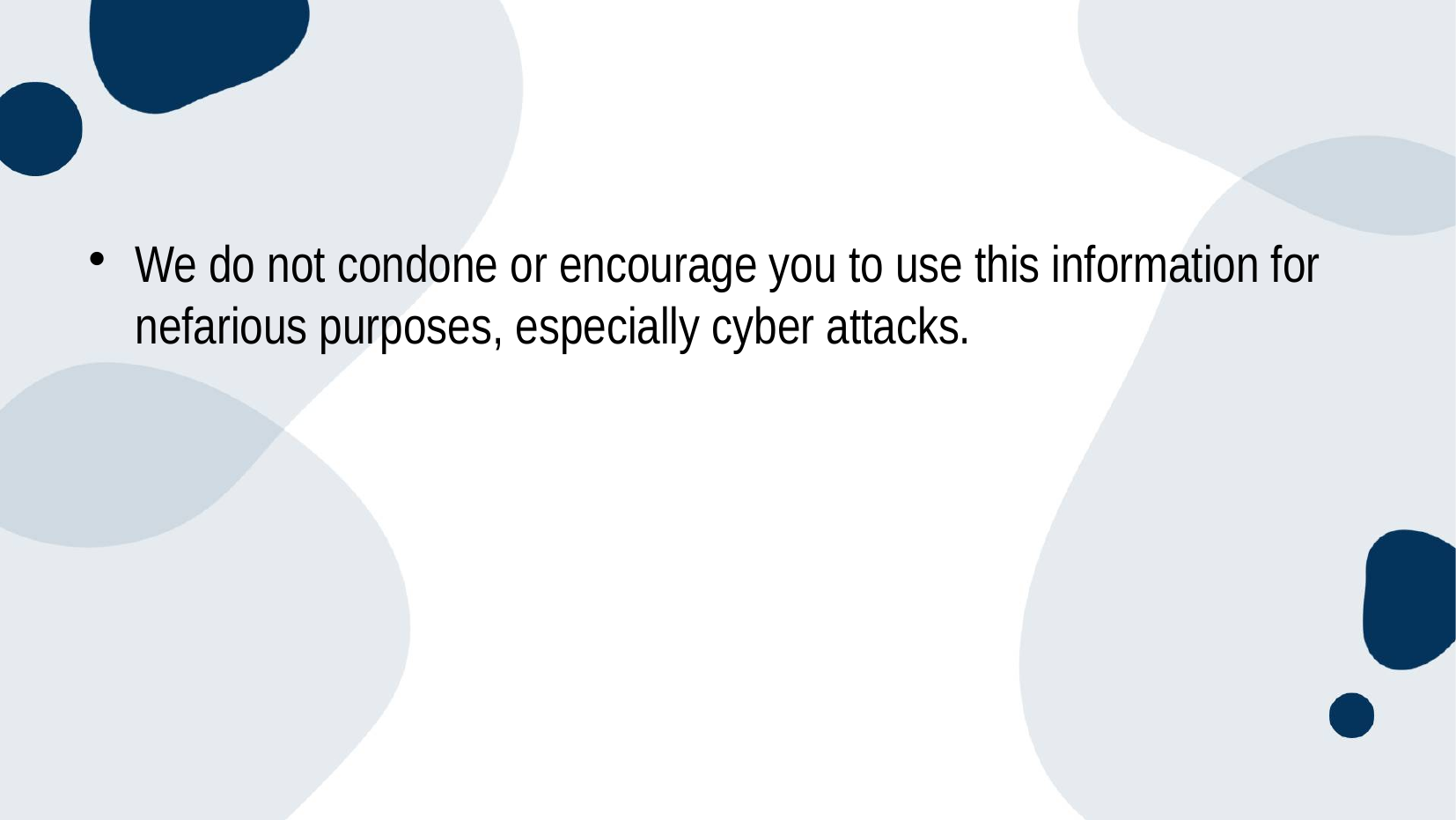

#
We do not condone or encourage you to use this information for nefarious purposes, especially cyber attacks.